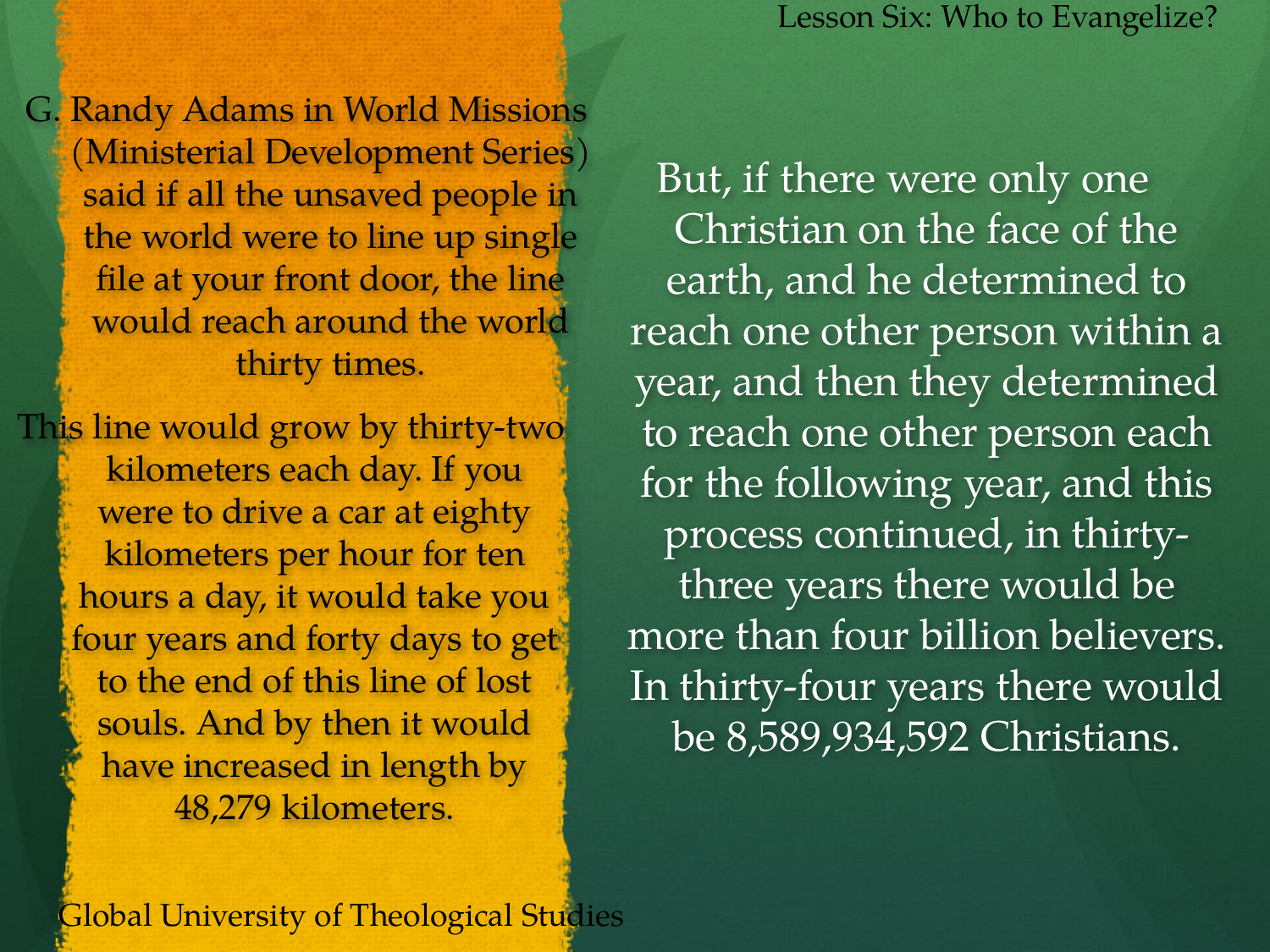

G. Randy Adams in World Missions (Ministerial Development Series) said if all the unsaved people in the world were to line up single file at your front door, the line would reach around the world thirty times.
But, if there were only one Christian on the face of the earth, and he determined to reach one other person within a year, and then they determined to reach one other person each for the following year, and this process continued, in thirty-three years there would be more than four billion believers. In thirty-four years there would be 8,589,934,592 Christians.
Lesson Six: Who to Evangelize?

This line would grow by thirty-two kilometers each day. If you were to drive a car at eighty kilometers per hour for ten hours a day, it would take you four years and forty days to get to the end of this line of lost souls. And by then it would have increased in length by 48,279 kilometers.
Global University of Theological Studies